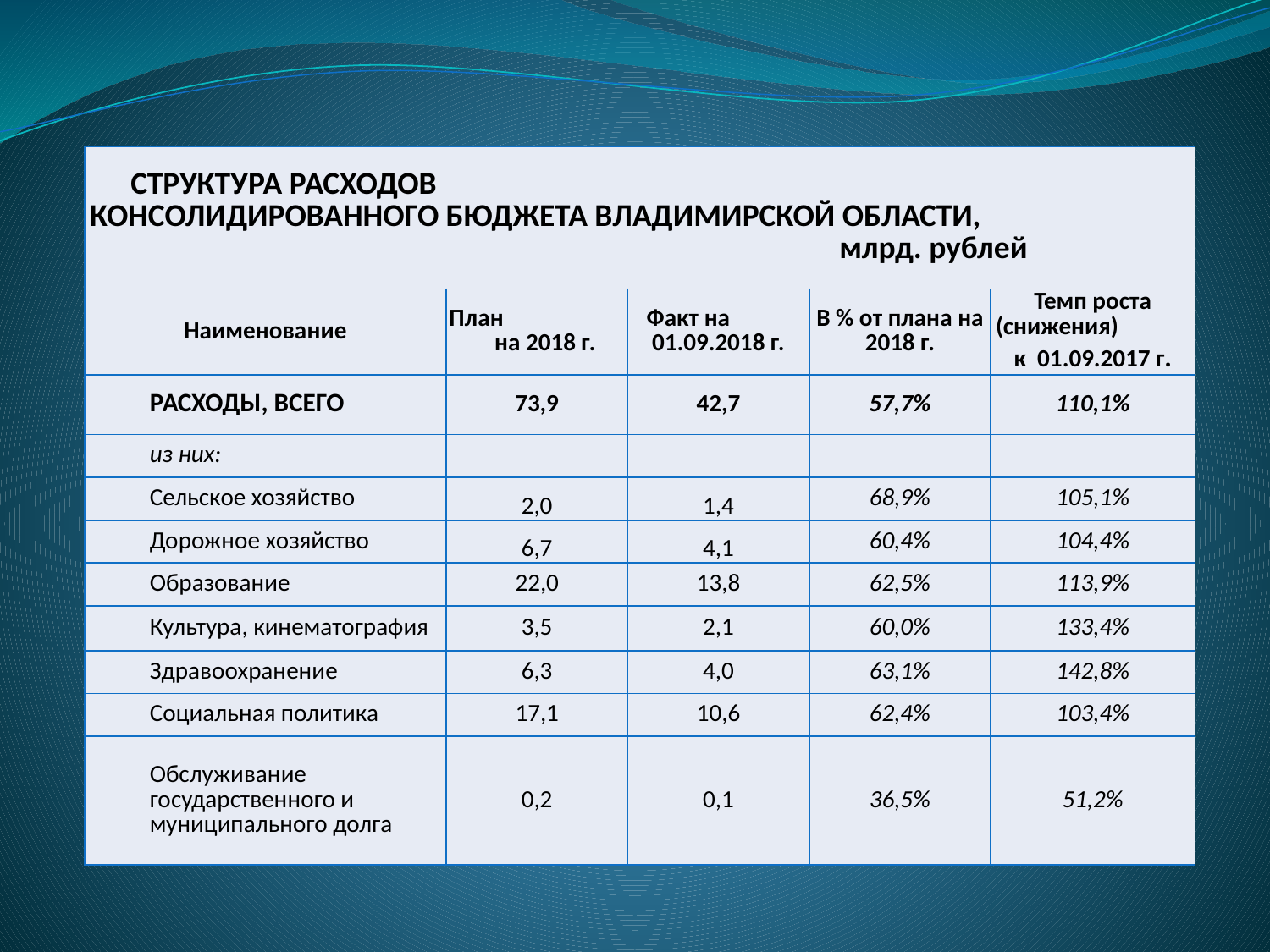

| СТРУКТУРА РАСХОДОВ КОНСОЛИДИРОВАННОГО БЮДЖЕТА ВЛАДИМИРСКОЙ ОБЛАСТИ, млрд. рублей |  |  |  |  |
| --- | --- | --- | --- | --- |
| Наименование | План на 2018 г. | Факт на 01.09.2018 г. | В % от плана на 2018 г. | Темп роста (снижения) к 01.09.2017 г. |
| РАСХОДЫ, ВСЕГО | 73,9 | 42,7 | 57,7% | 110,1% |
| из них: |  |  |  |  |
| Сельское хозяйство | 2,0 | 1,4 | 68,9% | 105,1% |
| Дорожное хозяйство | 6,7 | 4,1 | 60,4% | 104,4% |
| Образование | 22,0 | 13,8 | 62,5% | 113,9% |
| Культура, кинематография | 3,5 | 2,1 | 60,0% | 133,4% |
| Здравоохранение | 6,3 | 4,0 | 63,1% | 142,8% |
| Социальная политика | 17,1 | 10,6 | 62,4% | 103,4% |
| Обслуживание государственного и муниципального долга | 0,2 | 0,1 | 36,5% | 51,2% |